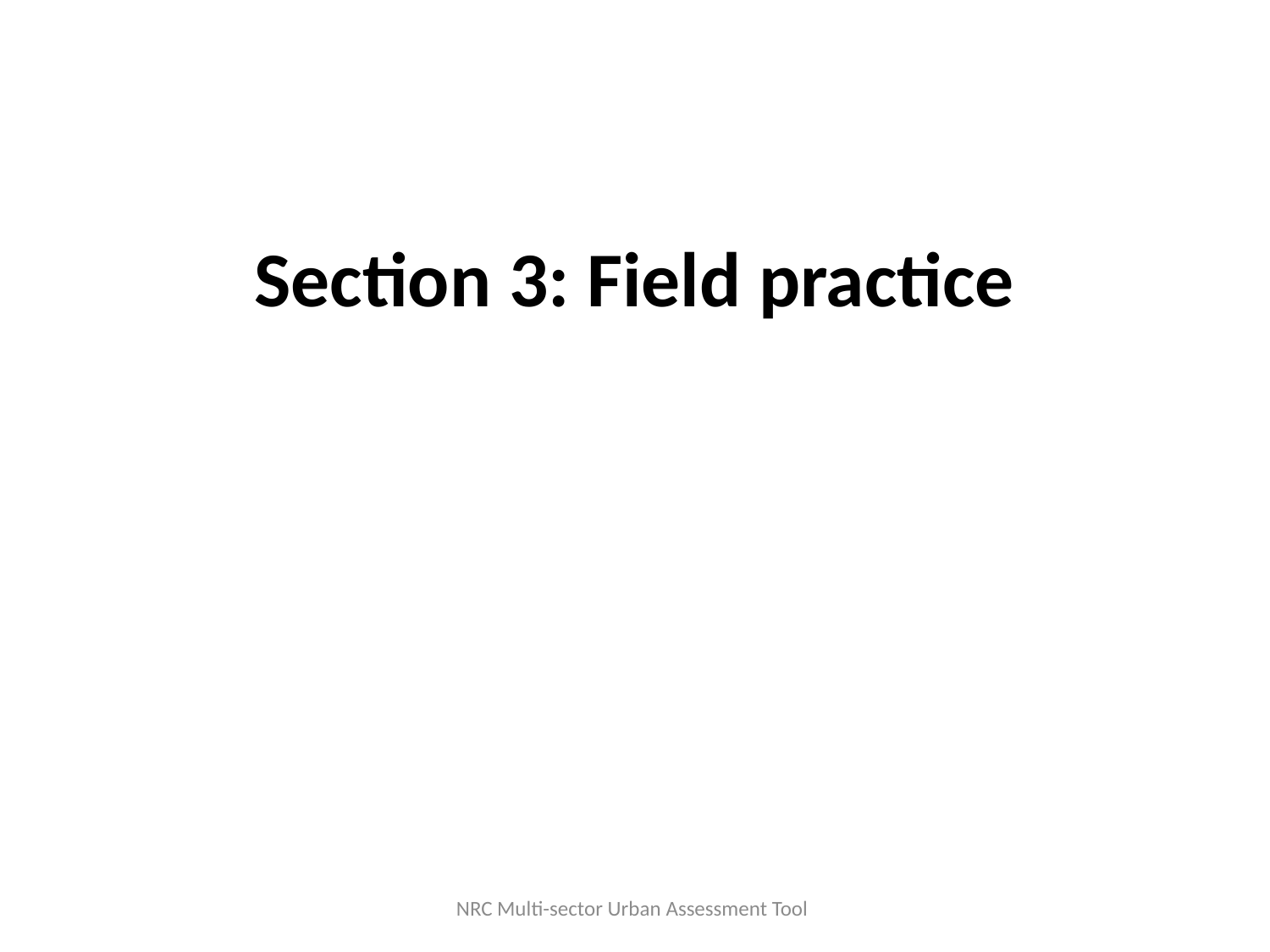

# Section 3: Field practice
NRC Multi-sector Urban Assessment Tool